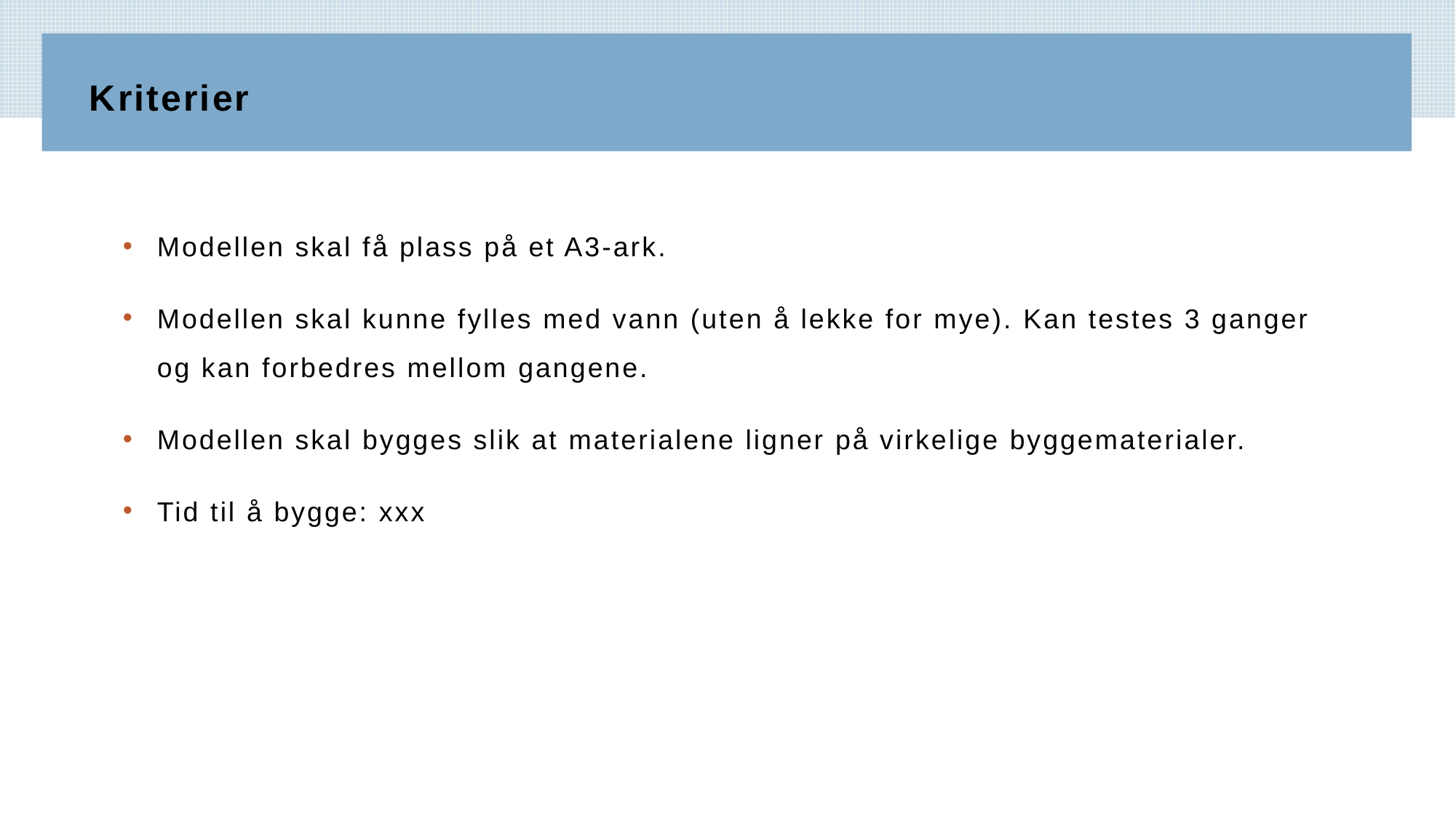

# Kriterier
Modellen skal få plass på et A3-ark.
Modellen skal kunne fylles med vann (uten å lekke for mye). Kan testes 3 ganger og kan forbedres mellom gangene.
Modellen skal bygges slik at materialene ligner på virkelige byggematerialer.
Tid til å bygge: xxx